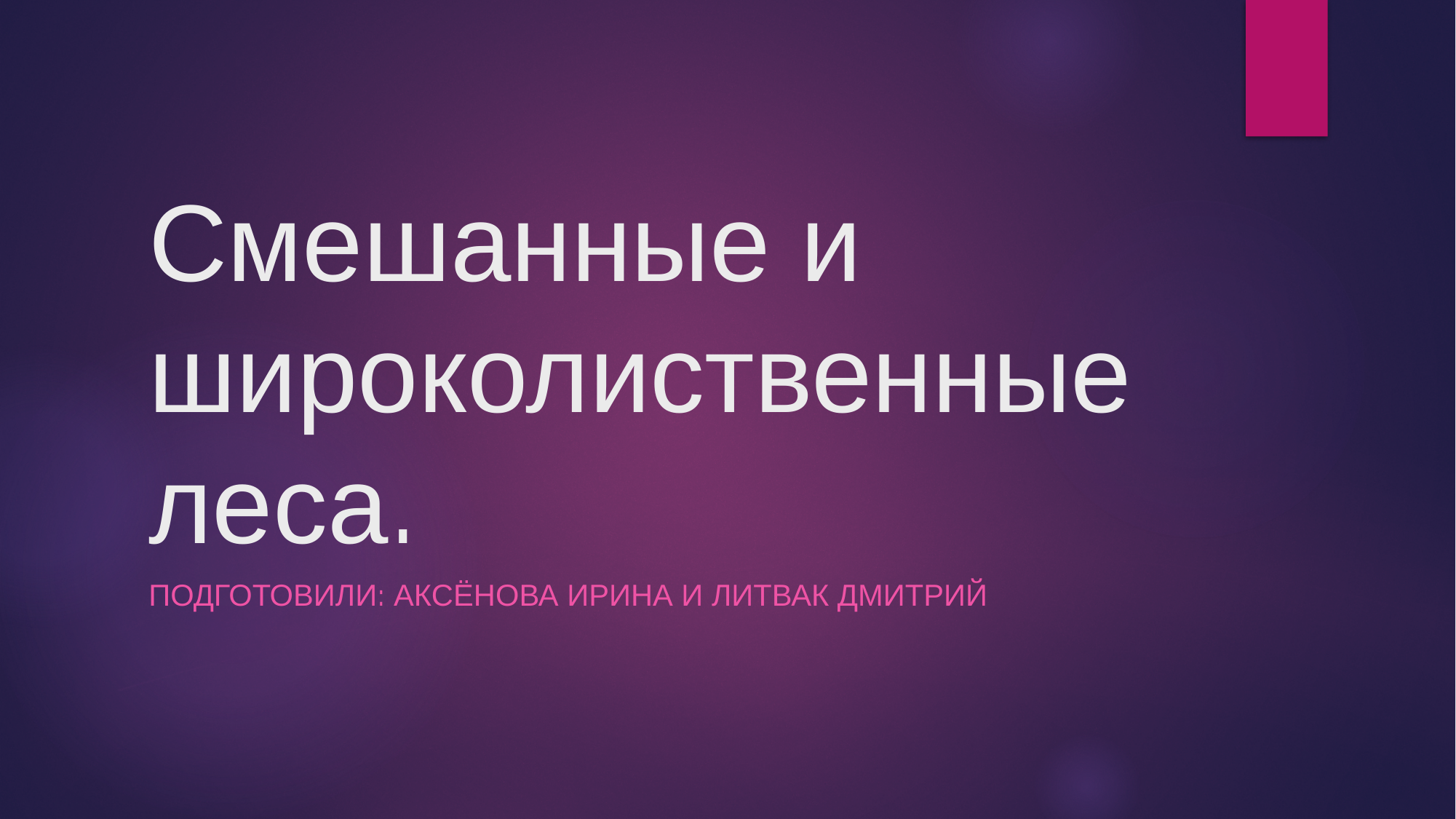

# Смешанные и широколиственные леса.
Подготовили: Аксёнова Ирина и Литвак Дмитрий